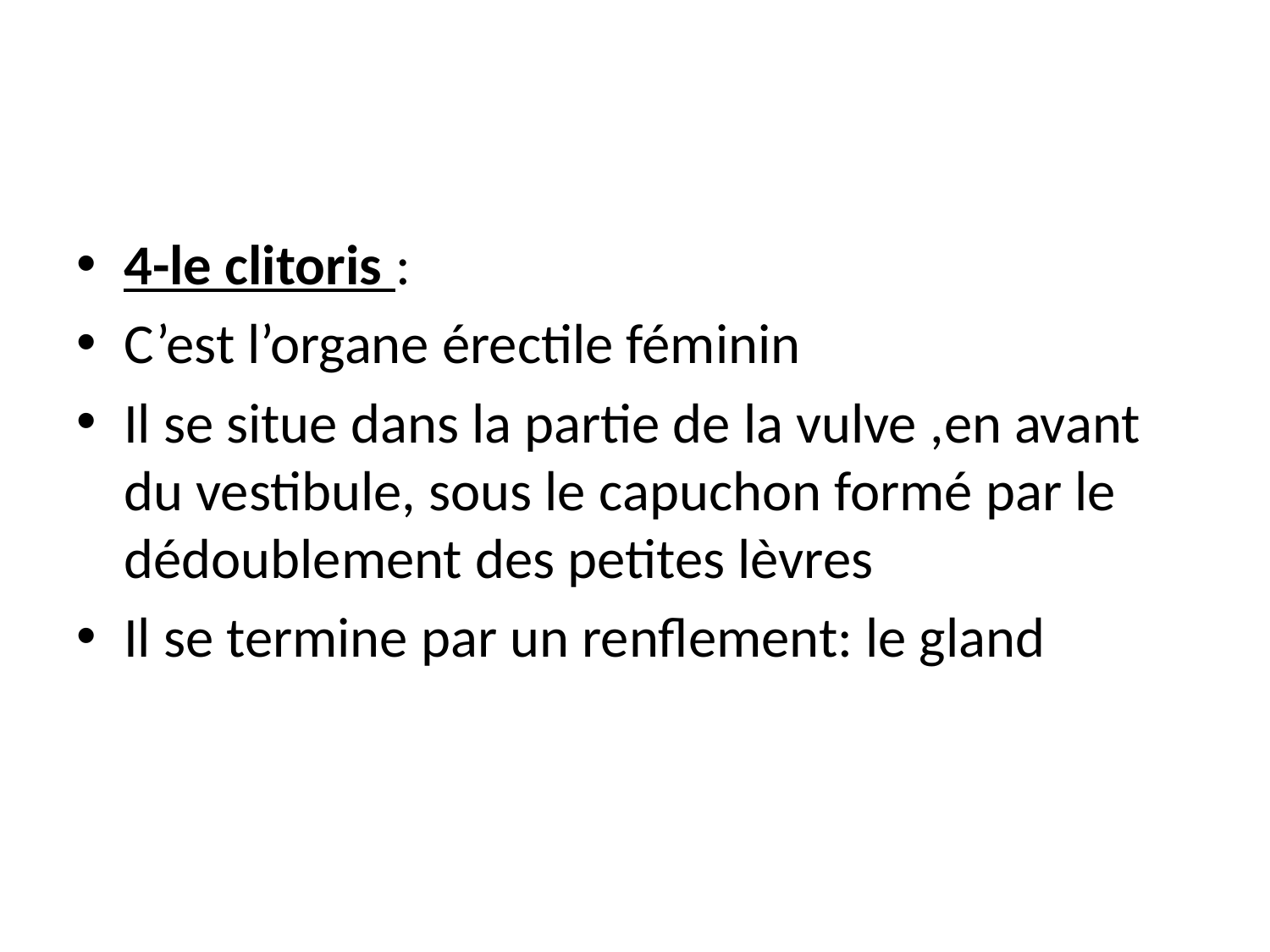

#
4-le clitoris :
C’est l’organe érectile féminin
Il se situe dans la partie de la vulve ,en avant du vestibule, sous le capuchon formé par le dédoublement des petites lèvres
Il se termine par un renflement: le gland